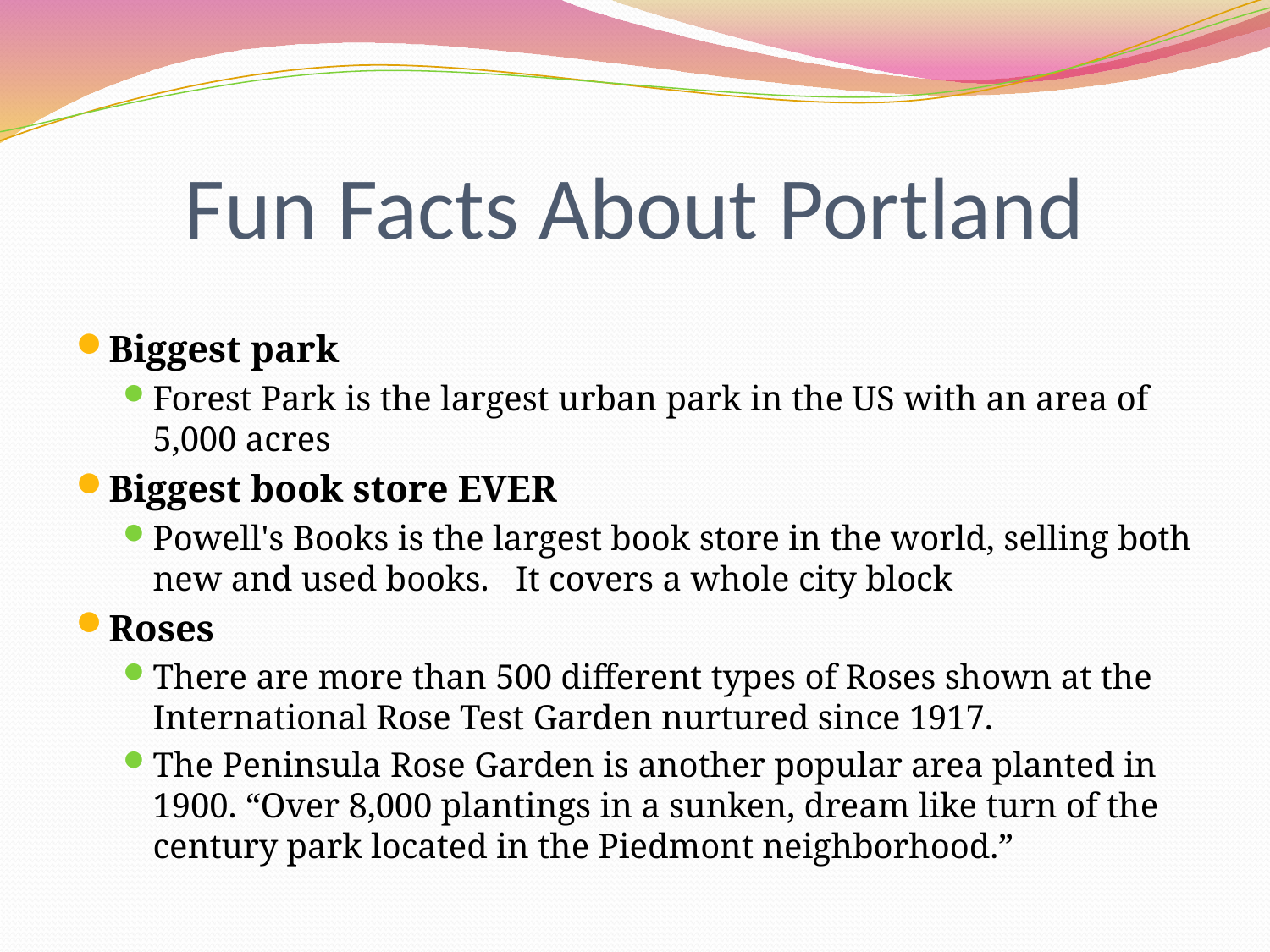

# Fun Facts About Portland

Biggest park
Forest Park is the largest urban park in the US with an area of 5,000 acres
Biggest book store EVER
Powell's Books is the largest book store in the world, selling both new and used books.   It covers a whole city block
Roses
There are more than 500 different types of Roses shown at the International Rose Test Garden nurtured since 1917.
The Peninsula Rose Garden is another popular area planted in 1900. “Over 8,000 plantings in a sunken, dream like turn of the century park located in the Piedmont neighborhood.”